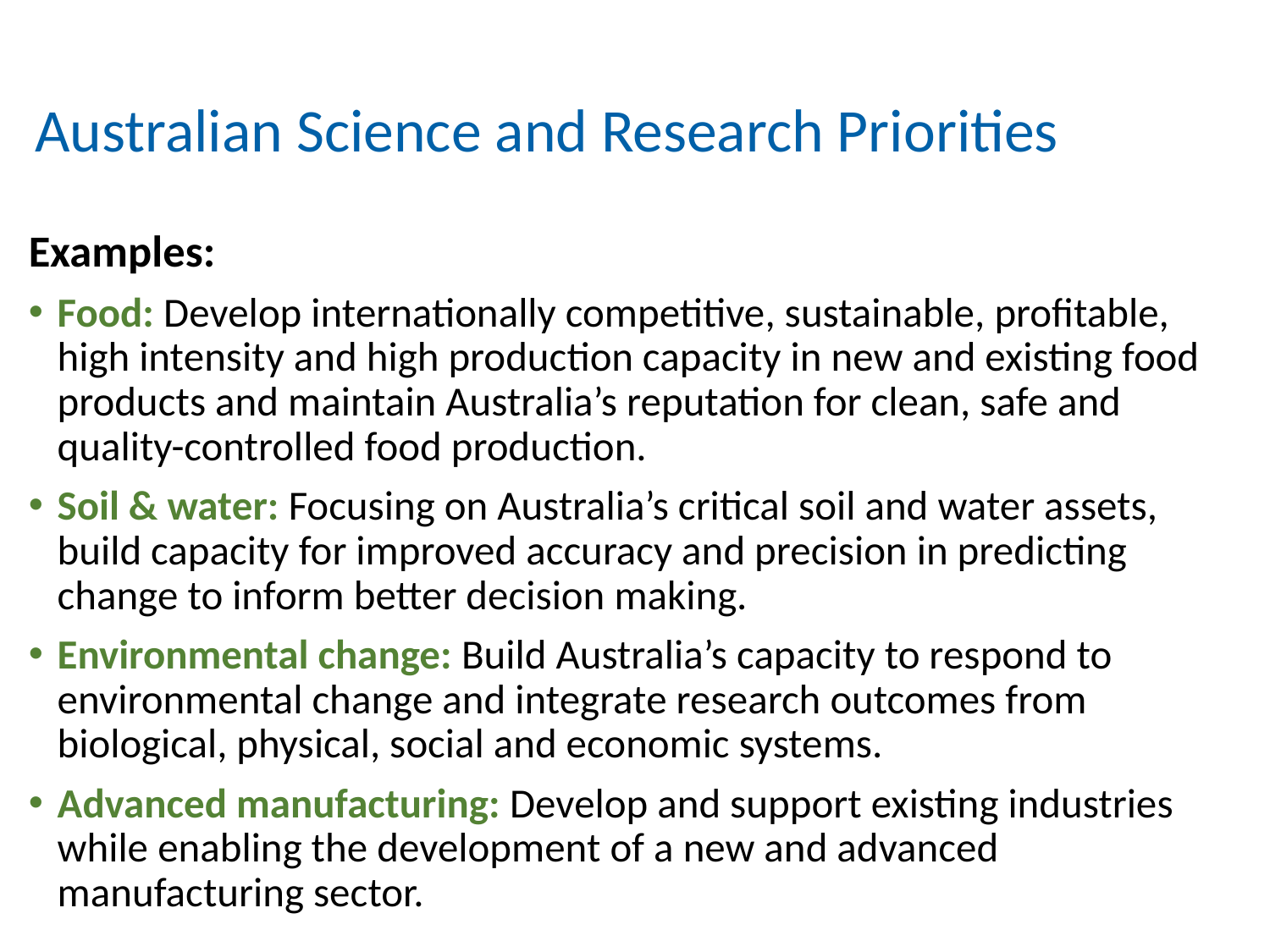

# Australian Science and Research Priorities
Examples:
Food: Develop internationally competitive, sustainable, profitable, high intensity and high production capacity in new and existing food products and maintain Australia’s reputation for clean, safe and quality-controlled food production.
Soil & water: Focusing on Australia’s critical soil and water assets, build capacity for improved accuracy and precision in predicting change to inform better decision making.
Environmental change: Build Australia’s capacity to respond to environmental change and integrate research outcomes from biological, physical, social and economic systems.
Advanced manufacturing: Develop and support existing industries while enabling the development of a new and advanced manufacturing sector.